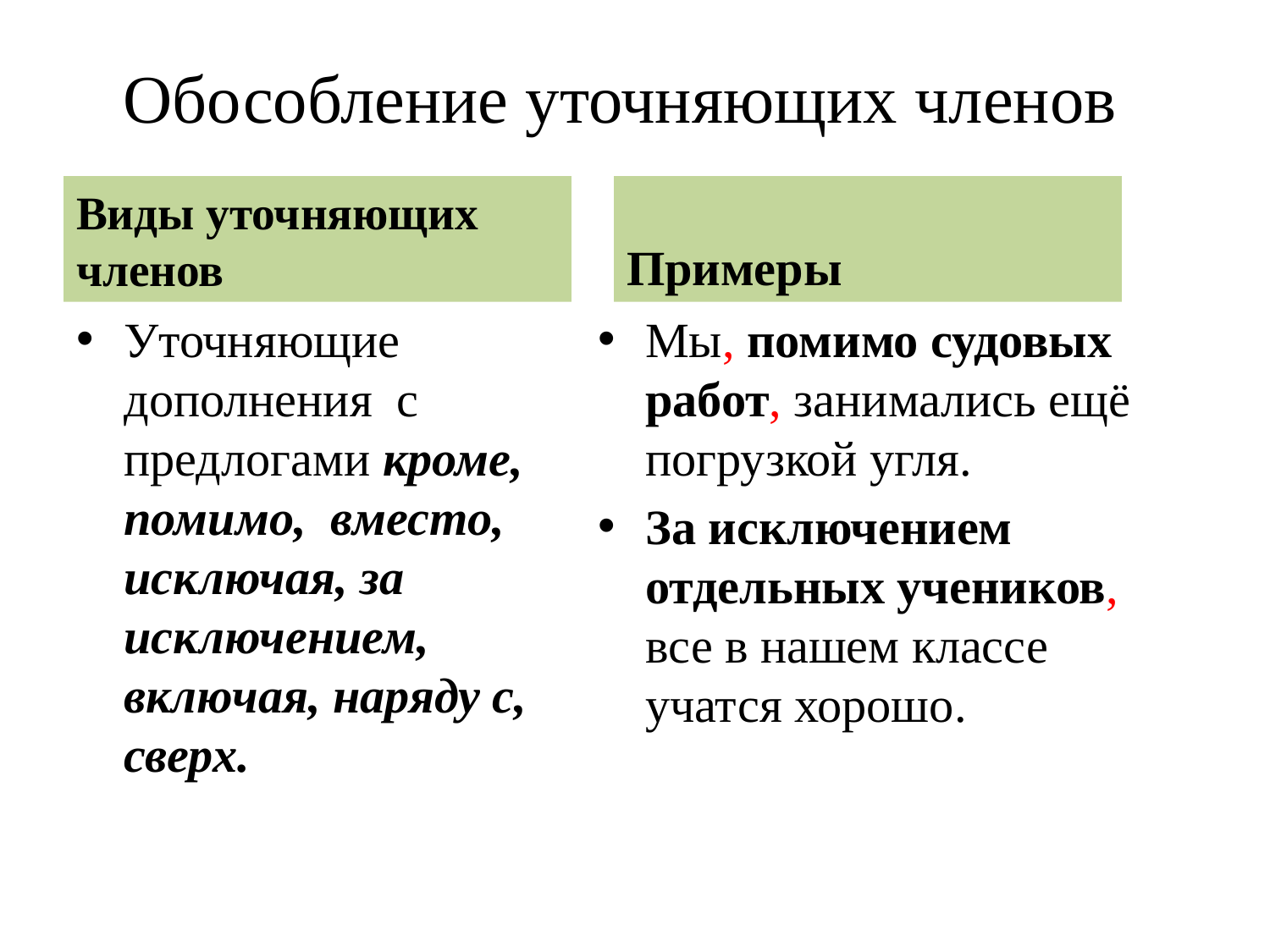

# Обособление уточняющих членов
Виды уточняющих членов
Примеры
Мы, помимо судовых работ, занимались ещё погрузкой угля.
За исключением отдельных учеников, все в нашем классе учатся хорошо.

Уточняющие дополнения  с предлогами кроме, помимо,  вместо, исключая, за исключением, включая, наряду с, сверх.